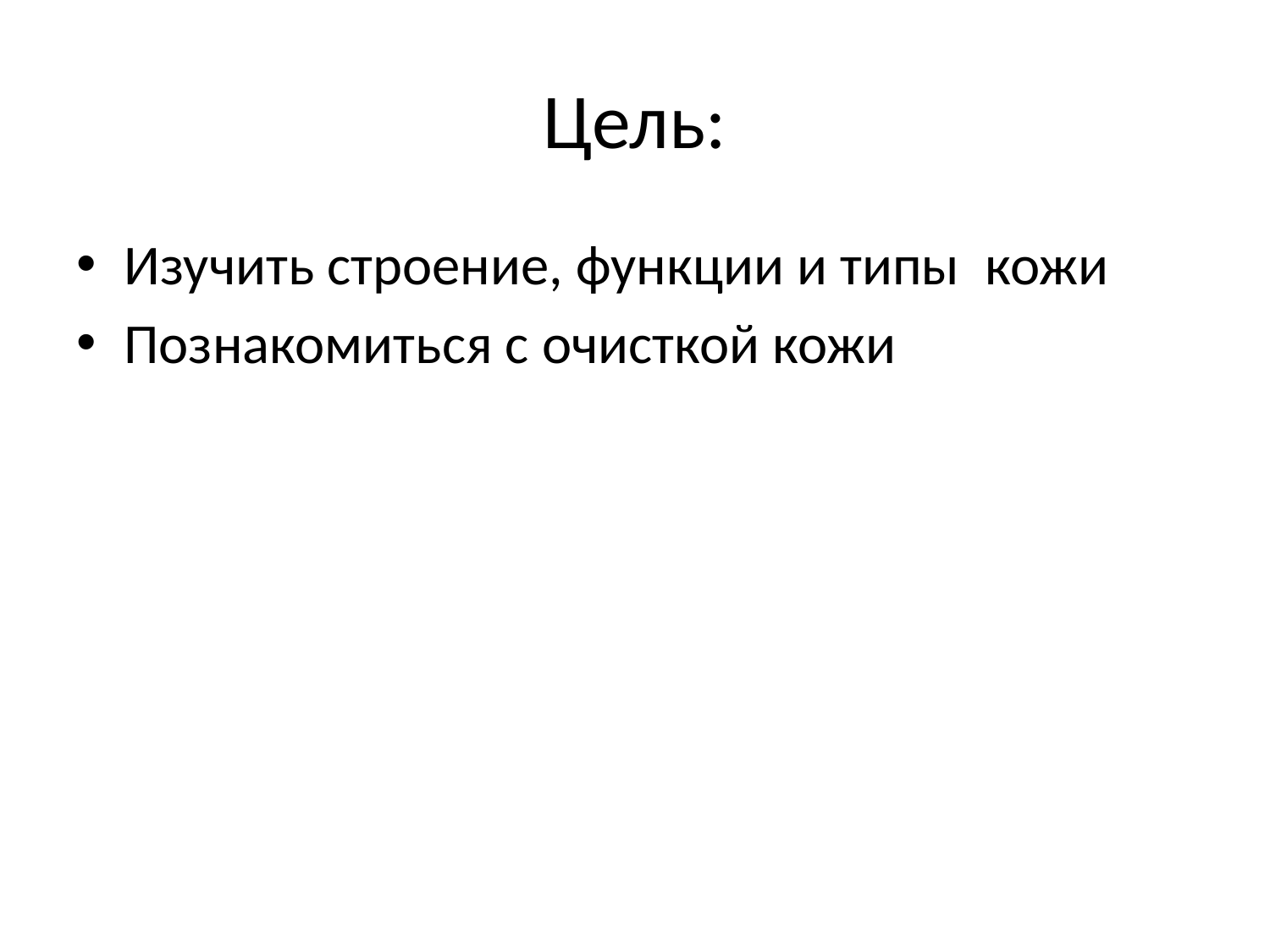

# Цель:
Изучить строение, функции и типы  кожи
Познакомиться с очисткой кожи